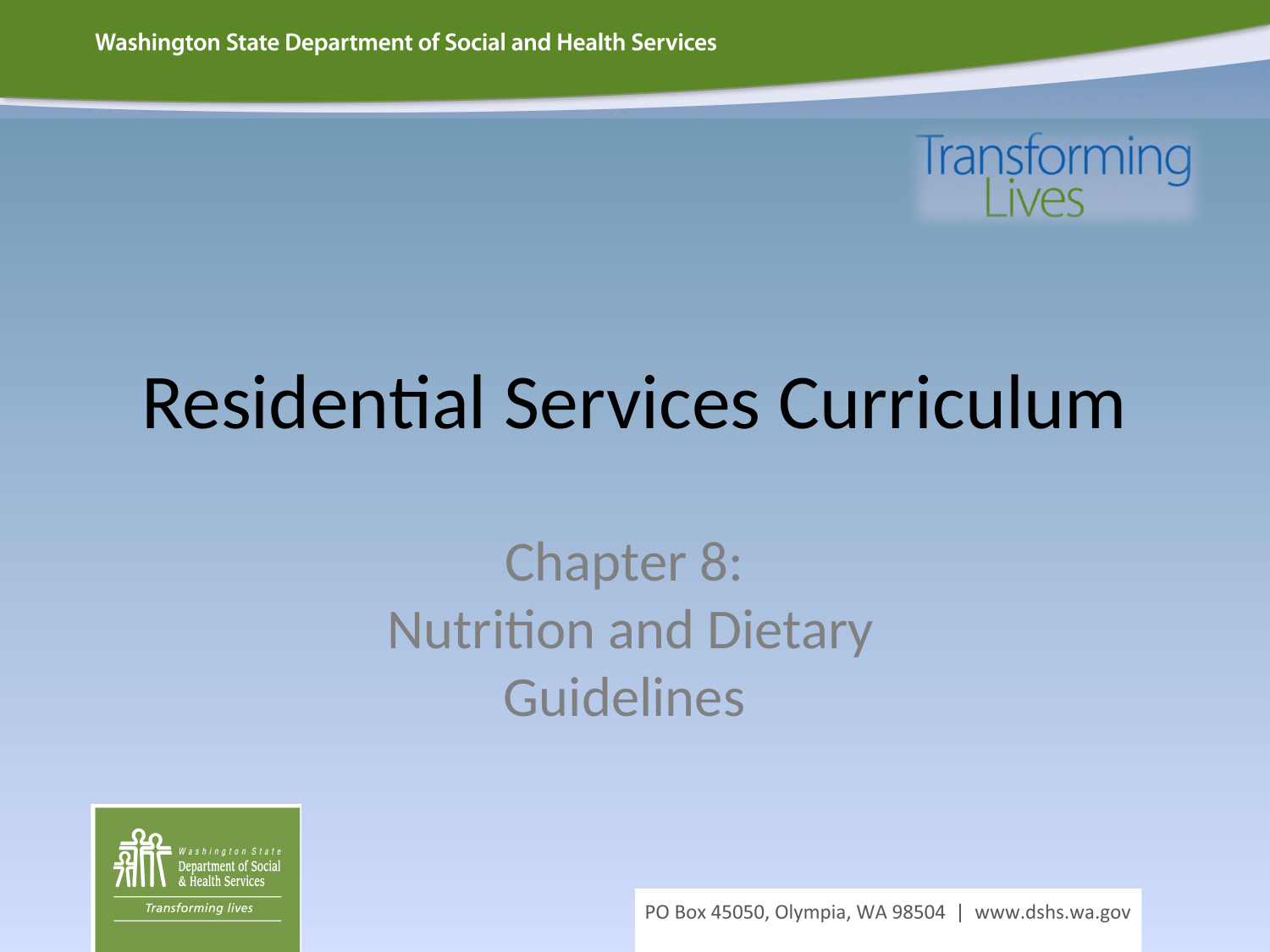

# Residential Services Curriculum
Chapter 8:
 Nutrition and Dietary Guidelines